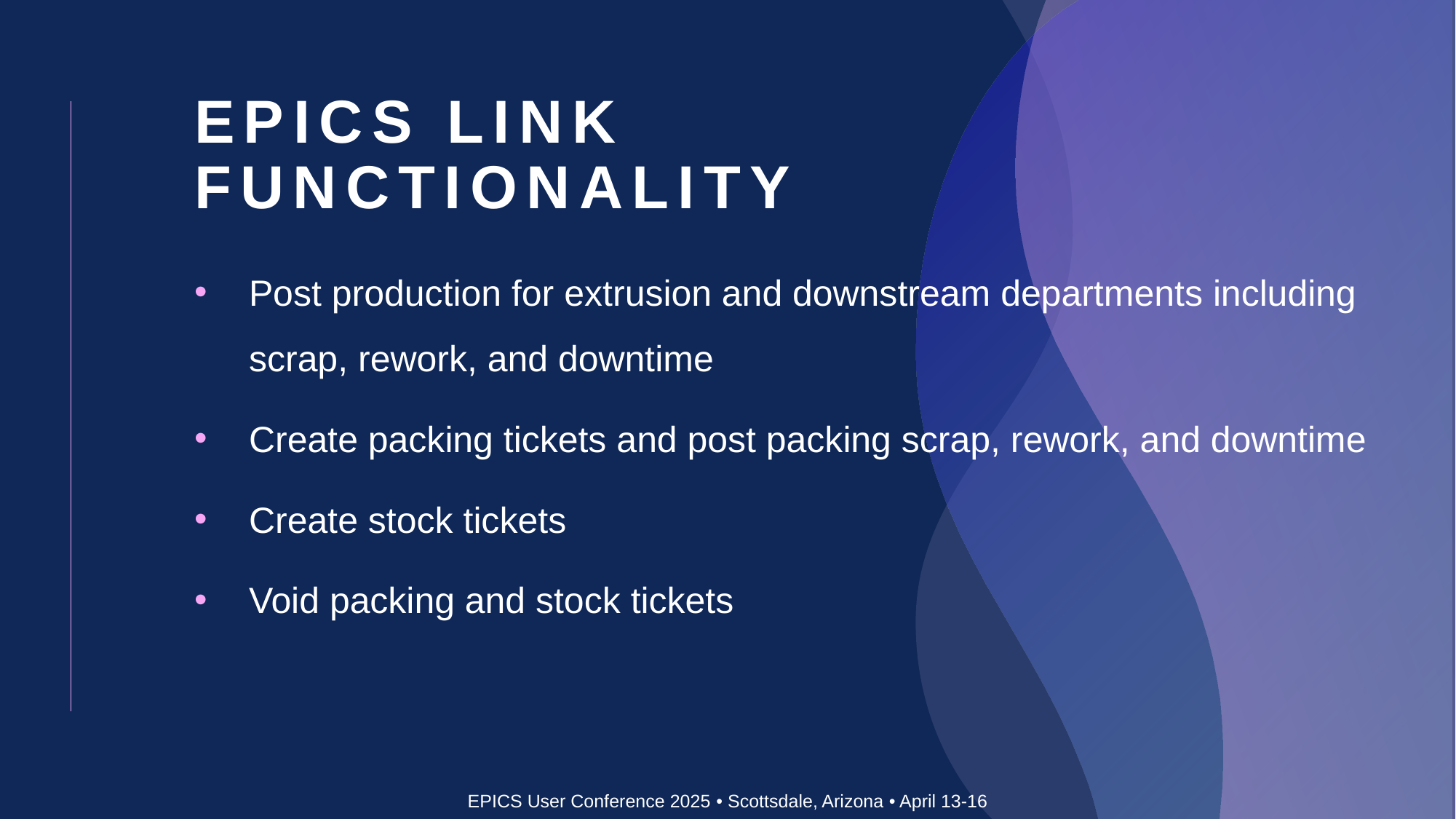

# EPICS Link Functionality
Post production for extrusion and downstream departments including scrap, rework, and downtime
Create packing tickets and post packing scrap, rework, and downtime
Create stock tickets
Void packing and stock tickets